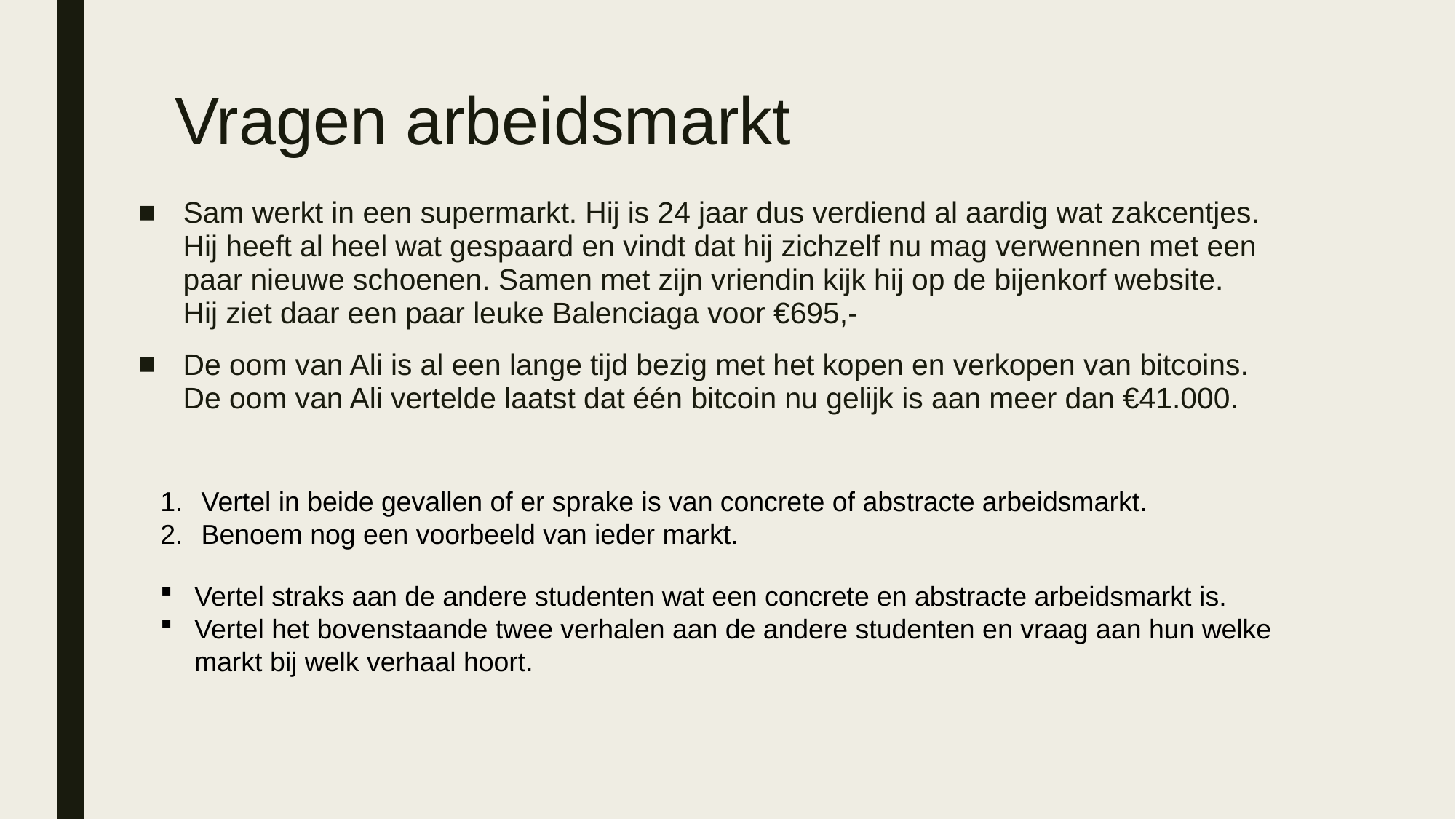

# Vragen arbeidsmarkt
Sam werkt in een supermarkt. Hij is 24 jaar dus verdiend al aardig wat zakcentjes. Hij heeft al heel wat gespaard en vindt dat hij zichzelf nu mag verwennen met een paar nieuwe schoenen. Samen met zijn vriendin kijk hij op de bijenkorf website. Hij ziet daar een paar leuke Balenciaga voor €695,-
De oom van Ali is al een lange tijd bezig met het kopen en verkopen van bitcoins. De oom van Ali vertelde laatst dat één bitcoin nu gelijk is aan meer dan €41.000.

Vertel in beide gevallen of er sprake is van concrete of abstracte arbeidsmarkt.
Benoem nog een voorbeeld van ieder markt.
Vertel straks aan de andere studenten wat een concrete en abstracte arbeidsmarkt is.
Vertel het bovenstaande twee verhalen aan de andere studenten en vraag aan hun welke markt bij welk verhaal hoort.